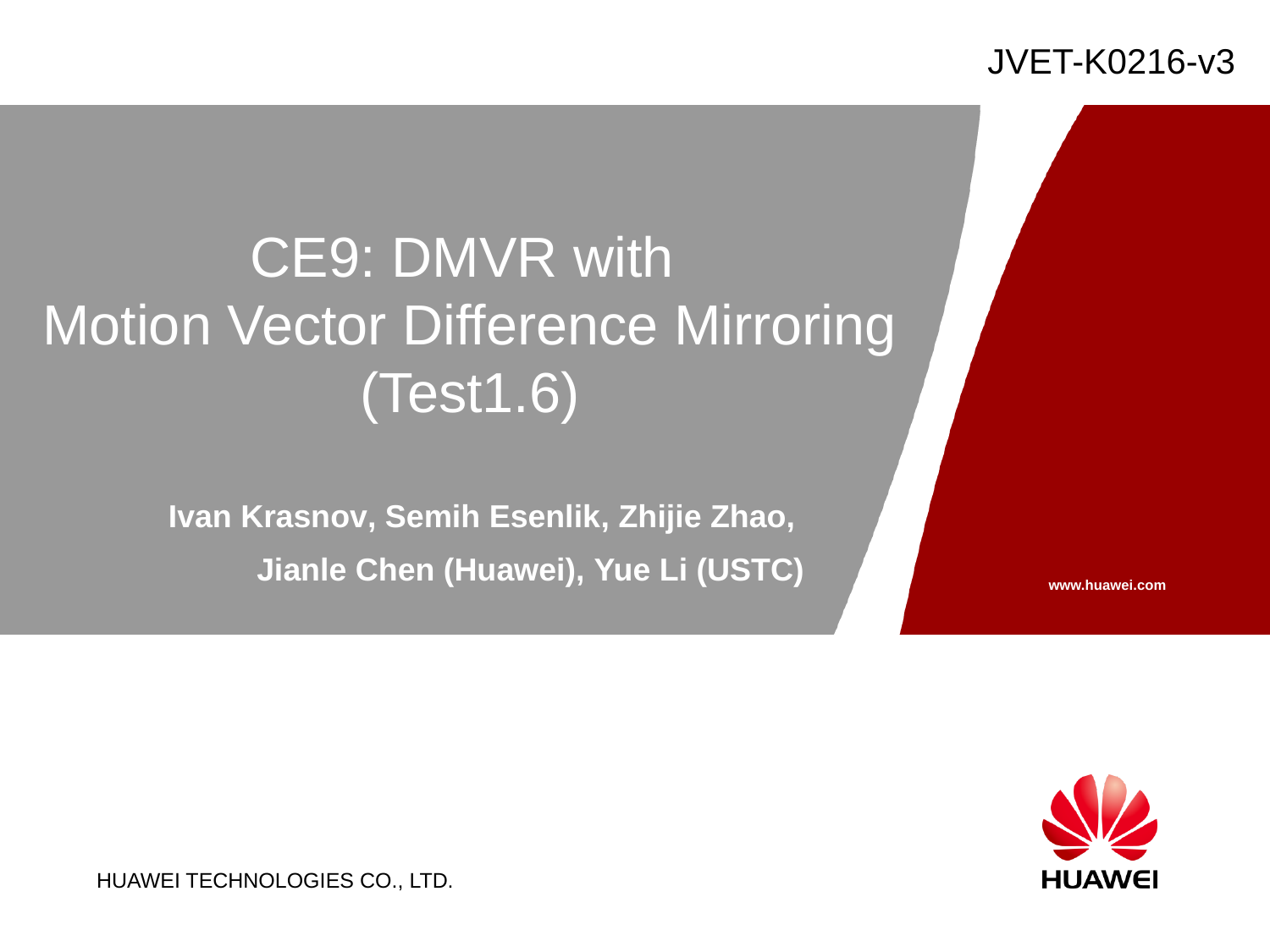

# CE9: DMVR with Motion Vector Difference Mirroring (Test1.6)
Ivan Krasnov, Semih Esenlik, Zhijie Zhao,
Jianle Chen (Huawei), Yue Li (USTC)